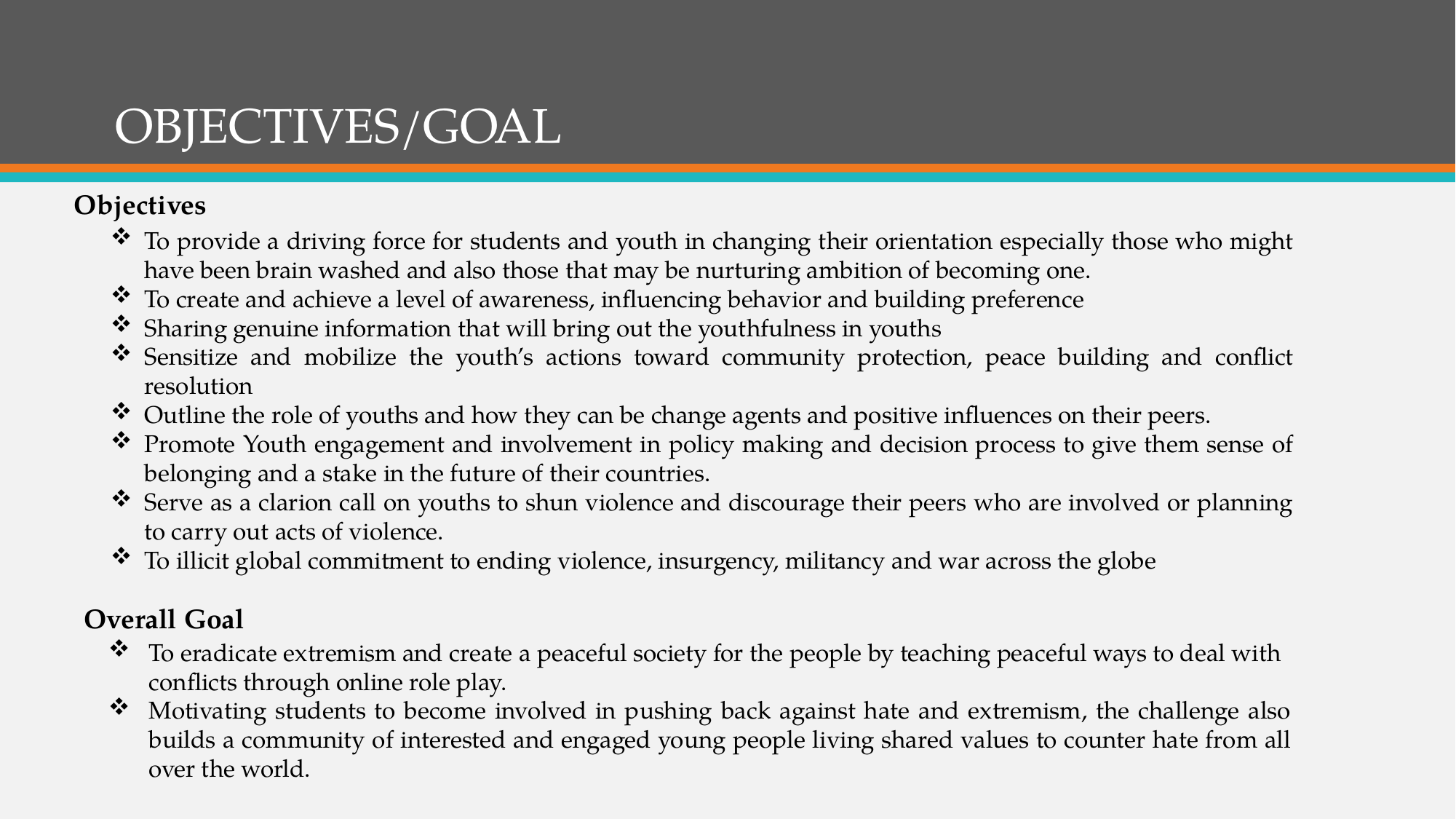

OBJECTIVES/GOAL
Objectives
To provide a driving force for students and youth in changing their orientation especially those who might have been brain washed and also those that may be nurturing ambition of becoming one.
To create and achieve a level of awareness, influencing behavior and building preference
Sharing genuine information that will bring out the youthfulness in youths
Sensitize and mobilize the youth’s actions toward community protection, peace building and conflict resolution
Outline the role of youths and how they can be change agents and positive influences on their peers.
Promote Youth engagement and involvement in policy making and decision process to give them sense of belonging and a stake in the future of their countries.
Serve as a clarion call on youths to shun violence and discourage their peers who are involved or planning to carry out acts of violence.
To illicit global commitment to ending violence, insurgency, militancy and war across the globe
Overall Goal
To eradicate extremism and create a peaceful society for the people by teaching peaceful ways to deal with conflicts through online role play.
Motivating students to become involved in pushing back against hate and extremism, the challenge also builds a community of interested and engaged young people living shared values to counter hate from all over the world.